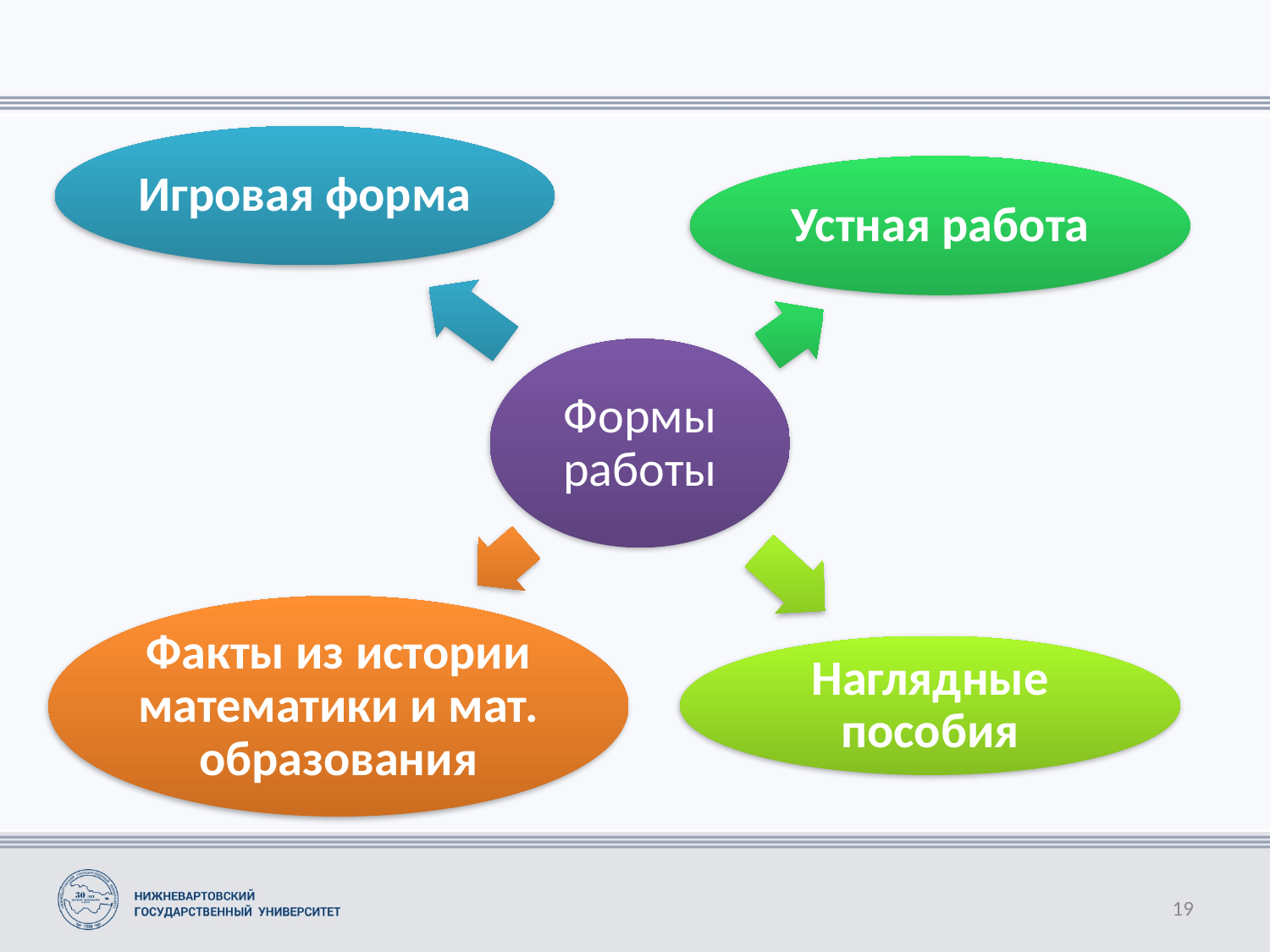

Формы работы

Игровая форма

Устная работа

Наглядные пособия

Факты из истории математики и мат. образования
19